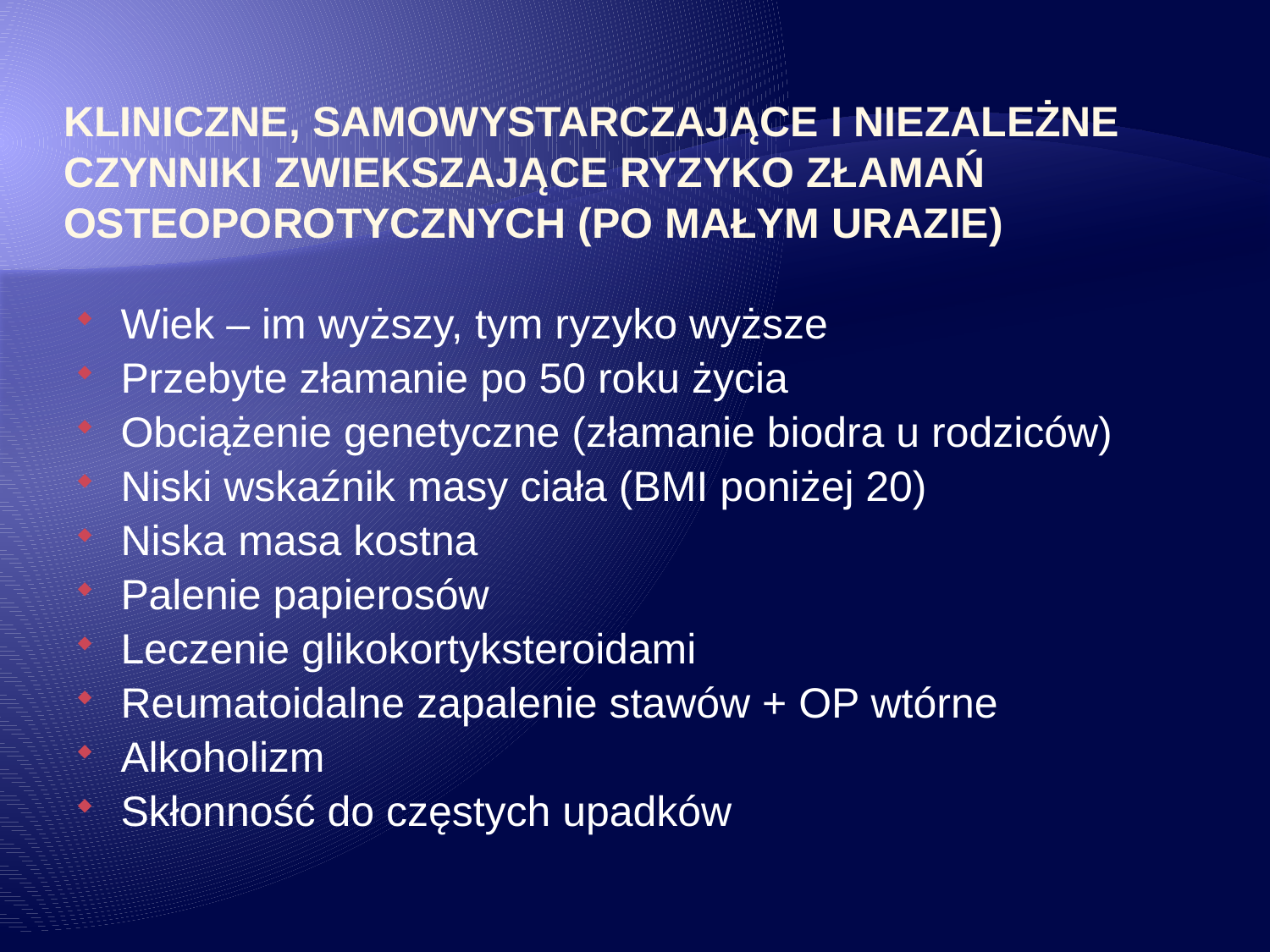

# KLINICZNE, SAMOWYSTARCZAJĄCE I NIEZALEŻNE CZYNNIKI ZWIEKSZAJĄCE RYZYKO ZŁAMAŃ OSTEOPOROTYCZNYCH (PO MAŁYM URAZIE)
Wiek – im wyższy, tym ryzyko wyższe
Przebyte złamanie po 50 roku życia
Obciążenie genetyczne (złamanie biodra u rodziców)
Niski wskaźnik masy ciała (BMI poniżej 20)
Niska masa kostna
Palenie papierosów
Leczenie glikokortyksteroidami
Reumatoidalne zapalenie stawów + OP wtórne
Alkoholizm
Skłonność do częstych upadków